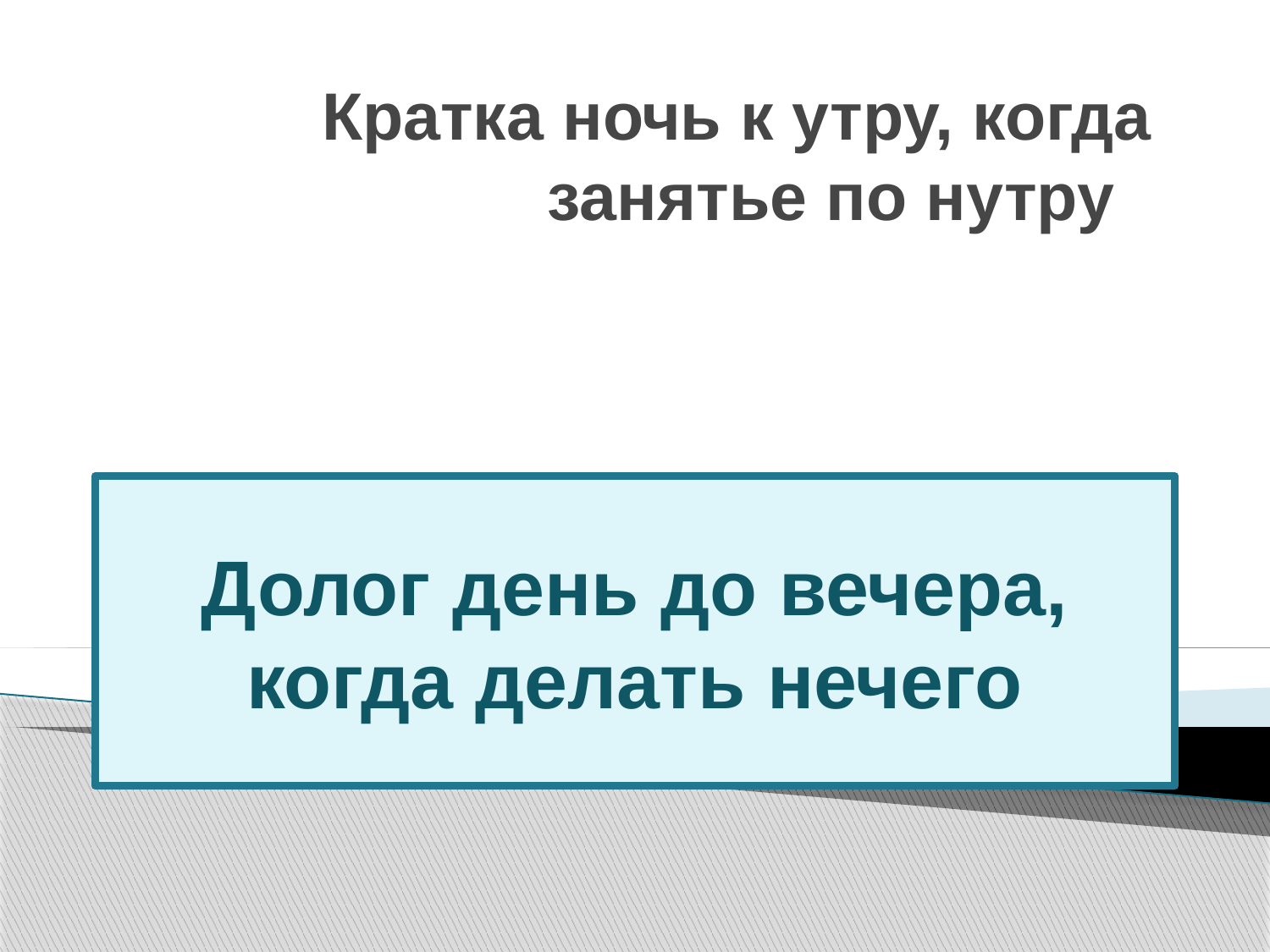

# Кратка ночь к утру, когда занятье по нутру
Долог день до вечера, когда делать нечего